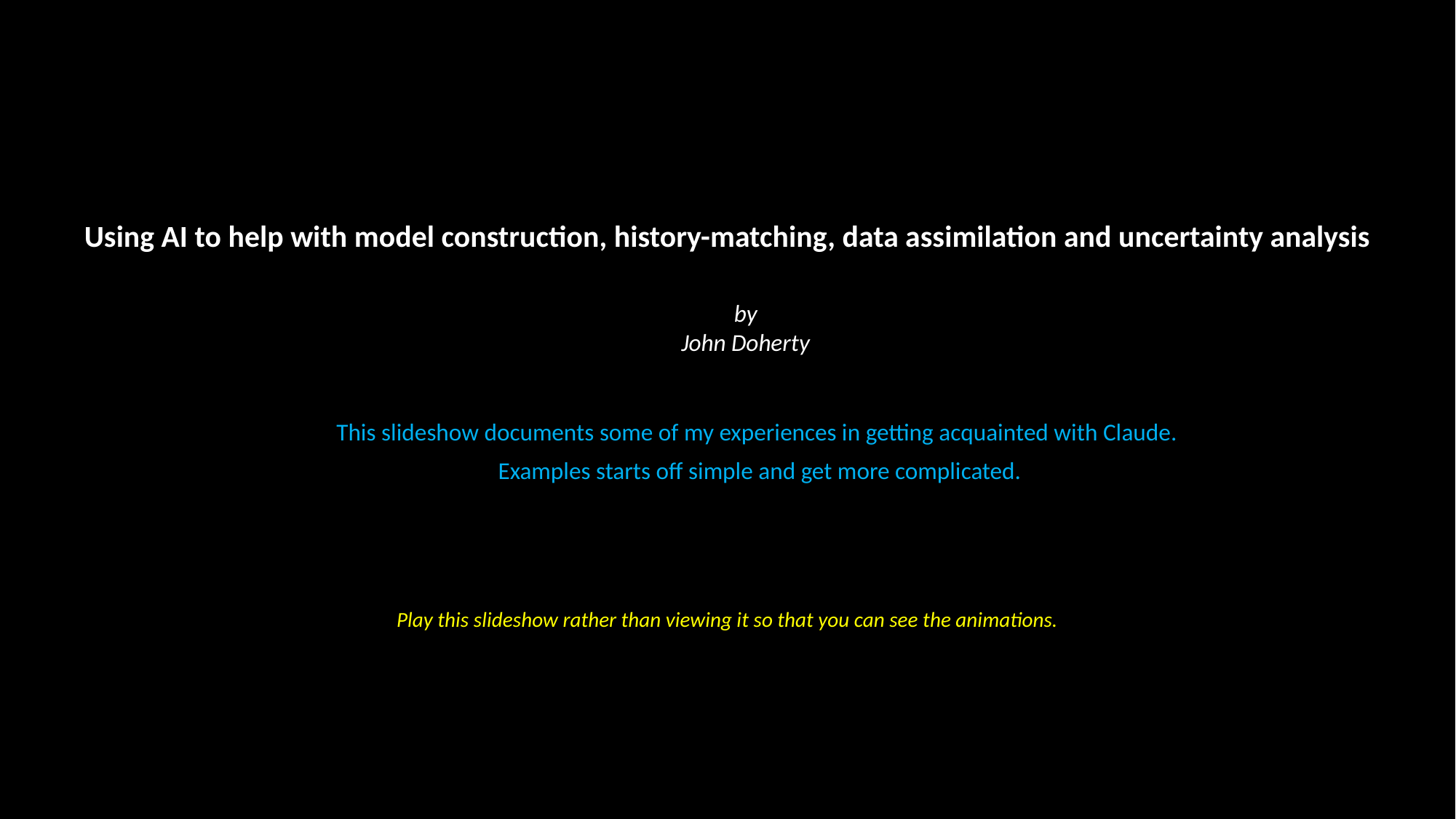

Using AI to help with model construction, history-matching, data assimilation and uncertainty analysis
by
John Doherty
This slideshow documents some of my experiences in getting acquainted with Claude.
Examples starts off simple and get more complicated.
Play this slideshow rather than viewing it so that you can see the animations.